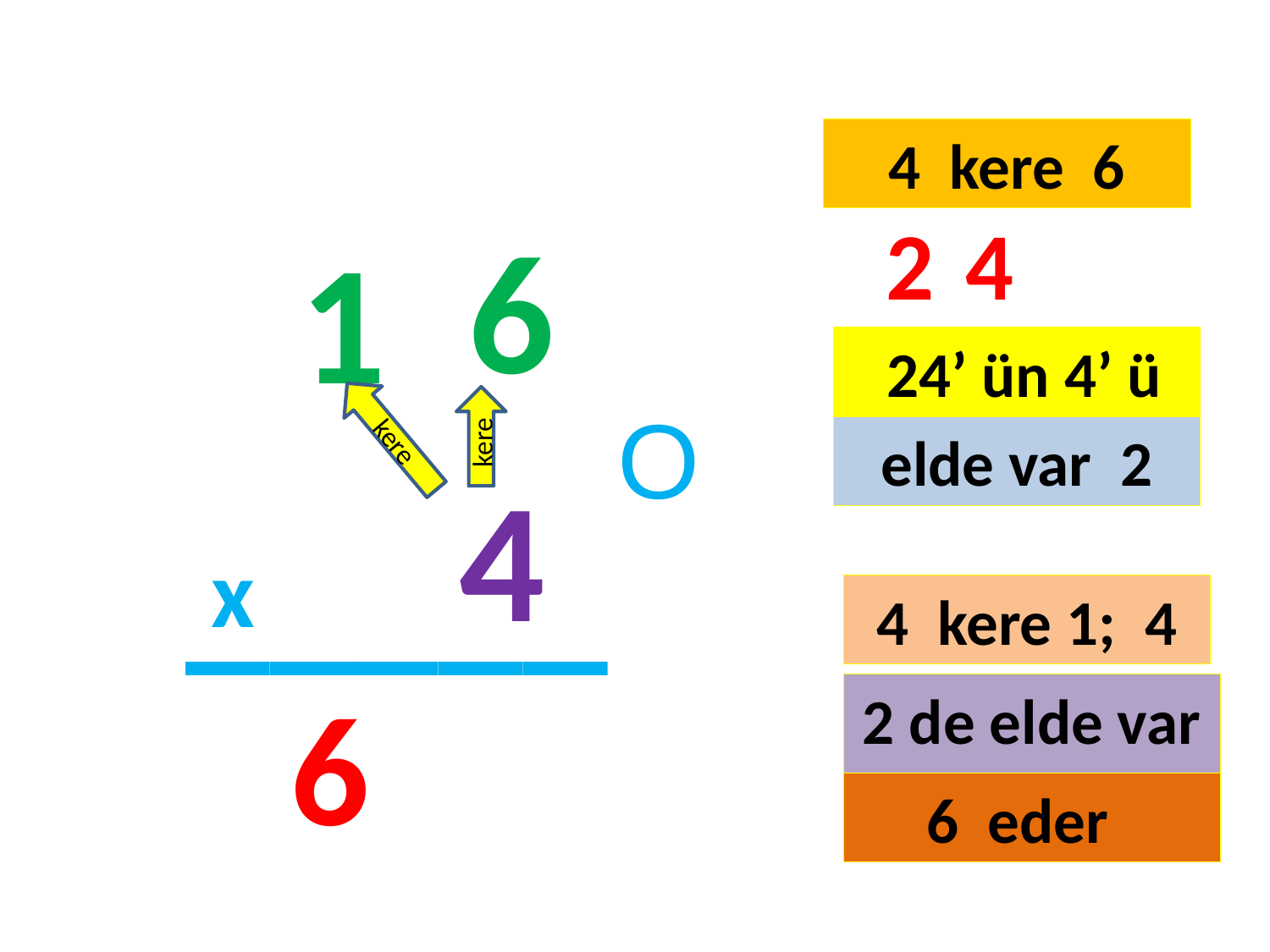

4  kere  6
6
2
4
1
#

 24’ ün 4’ ü
kere
kere
O
elde var  2

4
_____

x
4  kere 1;  4
6
2 de elde var
6  eder